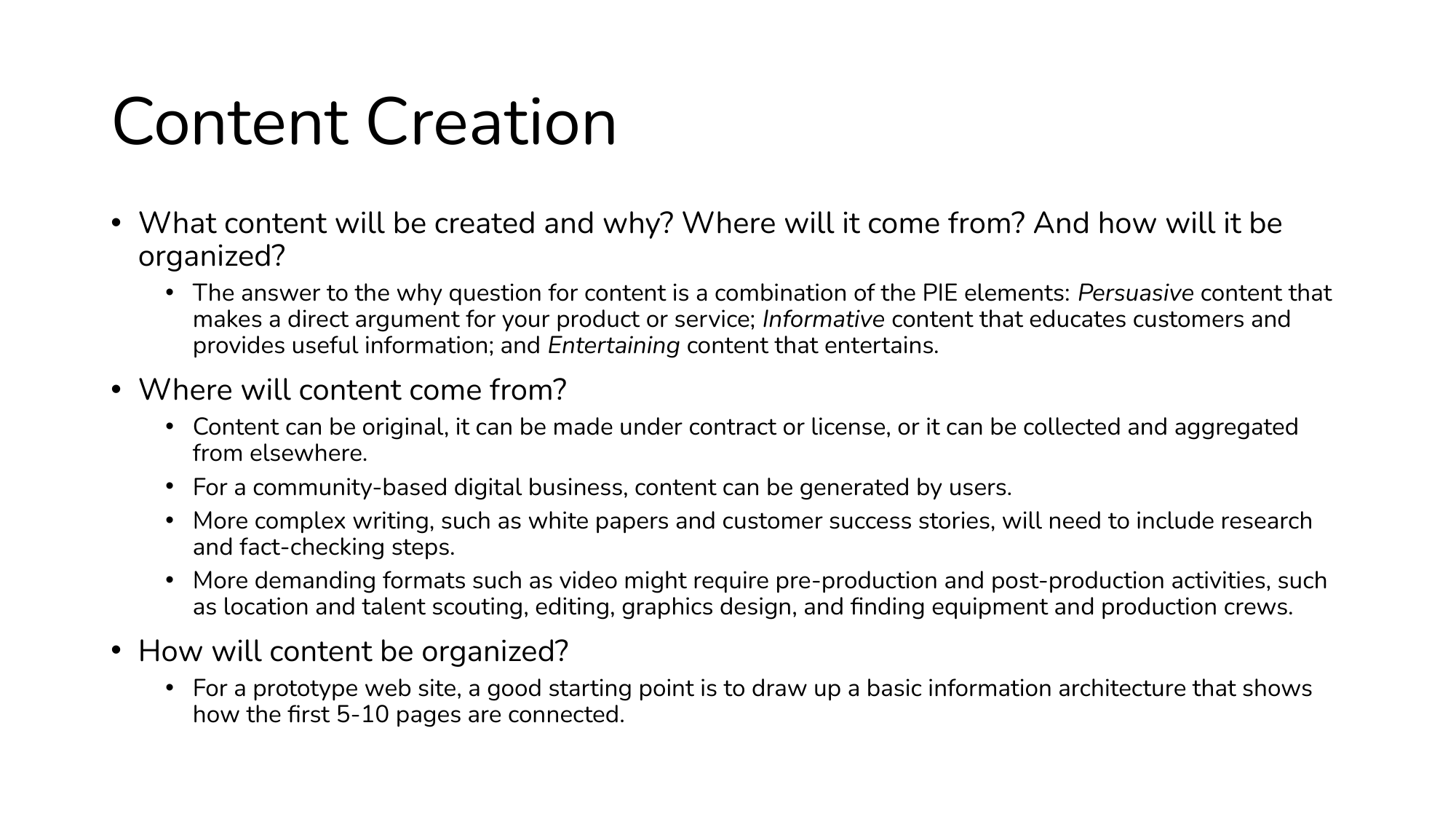

# Content Creation
What content will be created and why? Where will it come from? And how will it be organized?
The answer to the why question for content is a combination of the PIE elements: Persuasive content that makes a direct argument for your product or service; Informative content that educates customers and provides useful information; and Entertaining content that entertains.
Where will content come from?
Content can be original, it can be made under contract or license, or it can be collected and aggregated from elsewhere.
For a community-based digital business, content can be generated by users.
More complex writing, such as white papers and customer success stories, will need to include research and fact-checking steps.
More demanding formats such as video might require pre-production and post-production activities, such as location and talent scouting, editing, graphics design, and finding equipment and production crews.
How will content be organized?
For a prototype web site, a good starting point is to draw up a basic information architecture that shows how the first 5-10 pages are connected.